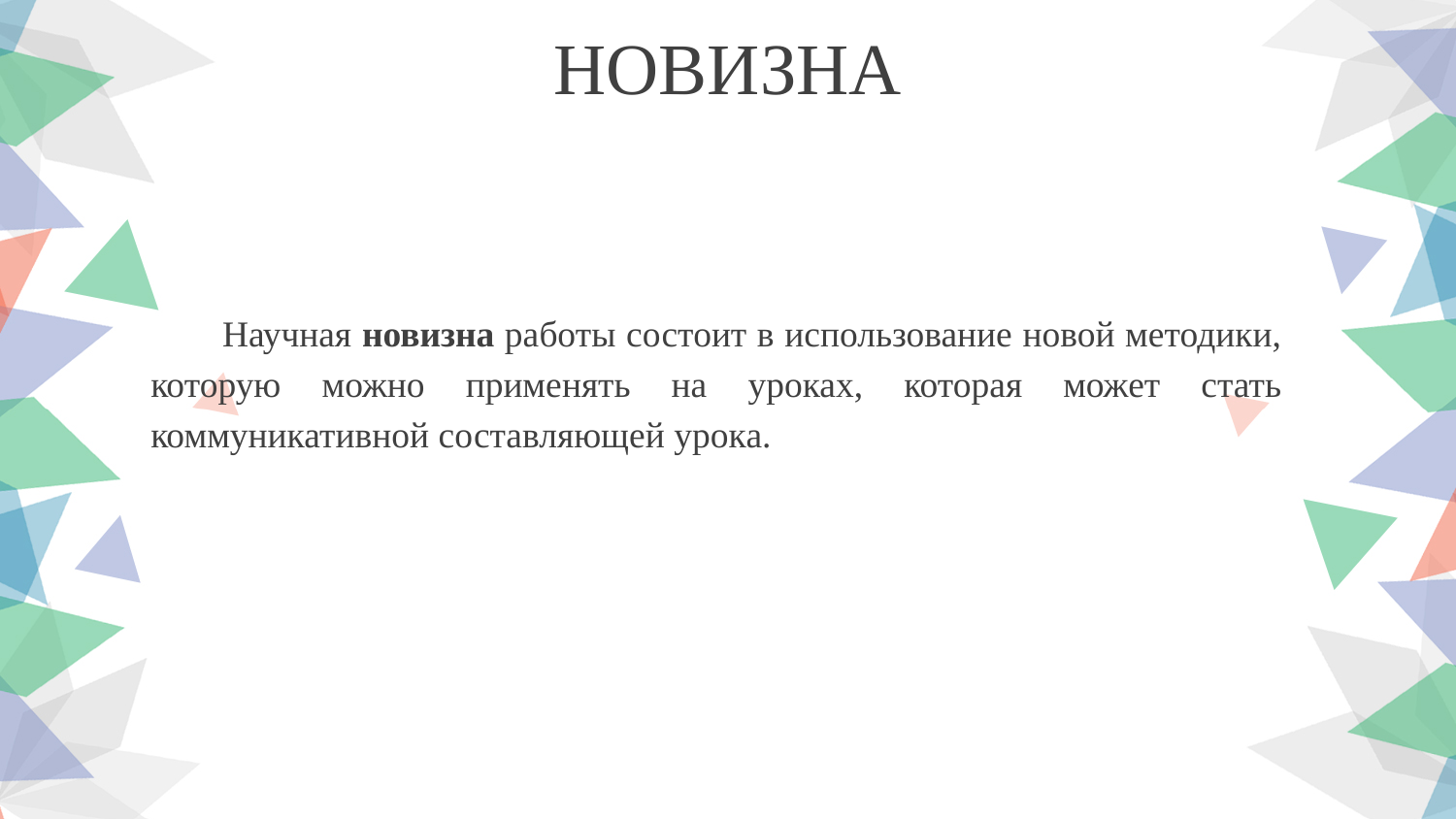

НОВИЗНА
Научная новизна работы состоит в использование новой методики, которую можно применять на уроках, которая может стать коммуникативной составляющей урока.